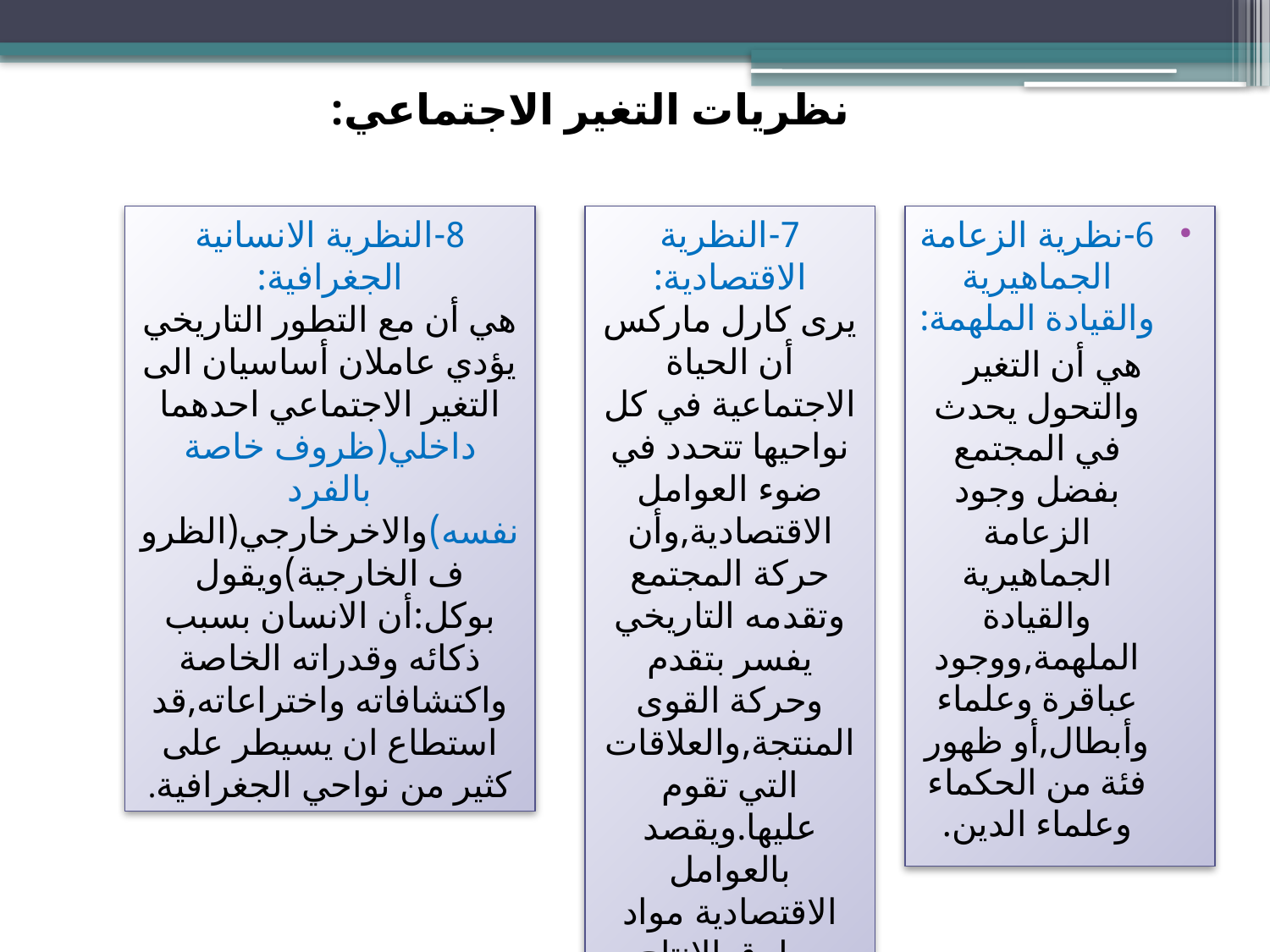

نظريات التغير الاجتماعي:
8-النظرية الانسانية الجغرافية:
هي أن مع التطور التاريخي يؤدي عاملان أساسيان الى التغير الاجتماعي احدهما داخلي(ظروف خاصة بالفرد نفسه)والاخرخارجي(الظروف الخارجية)ويقول بوكل:أن الانسان بسبب ذكائه وقدراته الخاصة واكتشافاته واختراعاته,قد استطاع ان يسيطر على كثير من نواحي الجغرافية.
6-نظرية الزعامة الجماهيرية والقيادة الملهمة:
هي أن التغير والتحول يحدث في المجتمع بفضل وجود الزعامة الجماهيرية والقيادة الملهمة,ووجود عباقرة وعلماء وأبطال,أو ظهور فئة من الحكماء وعلماء الدين.
7-النظرية الاقتصادية:
يرى كارل ماركس أن الحياة الاجتماعية في كل نواحيها تتحدد في ضوء العوامل الاقتصادية,وأن حركة المجتمع وتقدمه التاريخي يفسر بتقدم وحركة القوى المنتجة,والعلاقات التي تقوم عليها.ويقصد بالعوامل الاقتصادية مواد وطرق الانتاج وتوزيع.